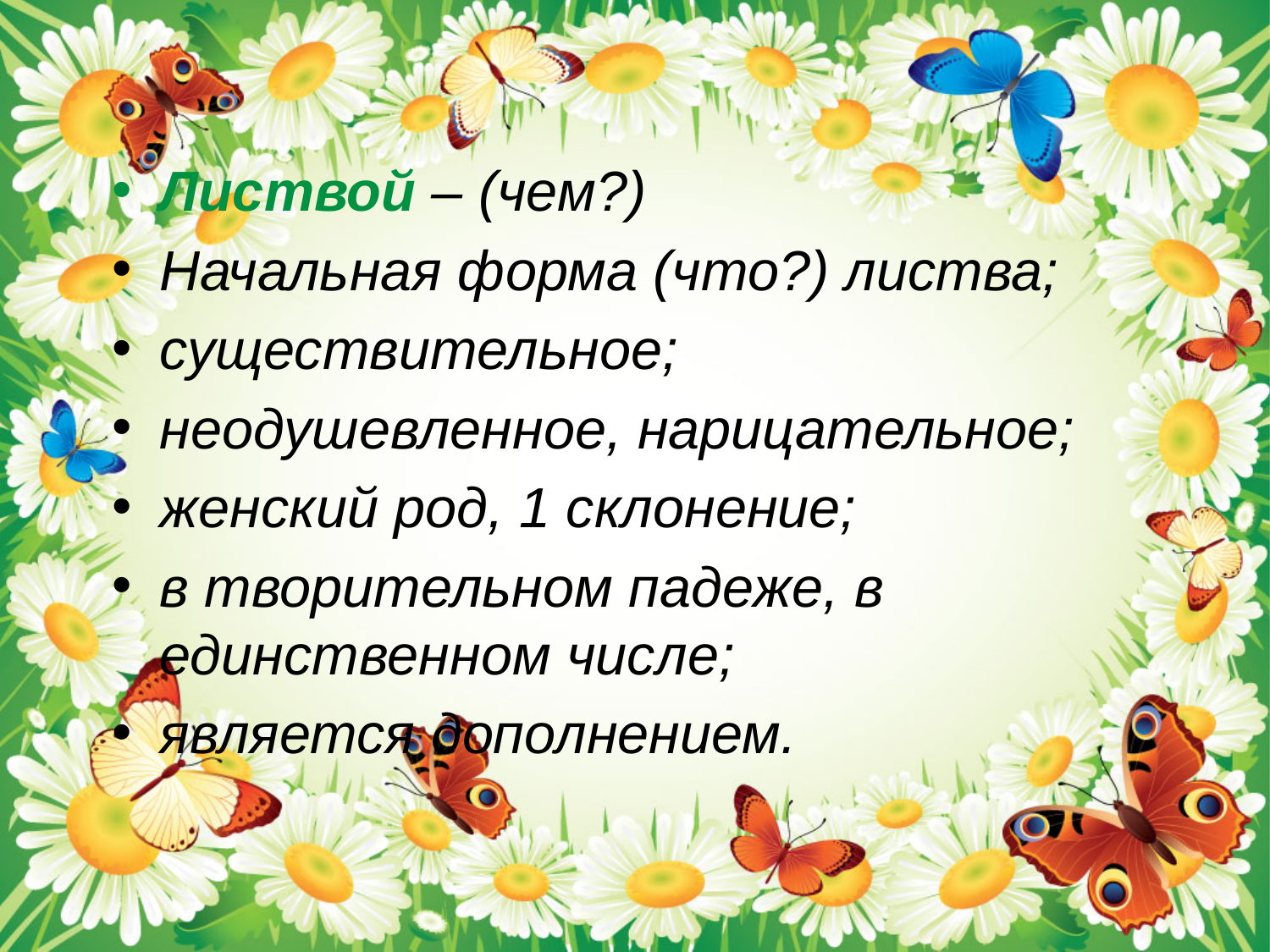

Листвой – (чем?)
Начальная форма (что?) листва;
существительное;
неодушевленное, нарицательное;
женский род, 1 склонение;
в творительном падеже, в единственном числе;
является дополнением.